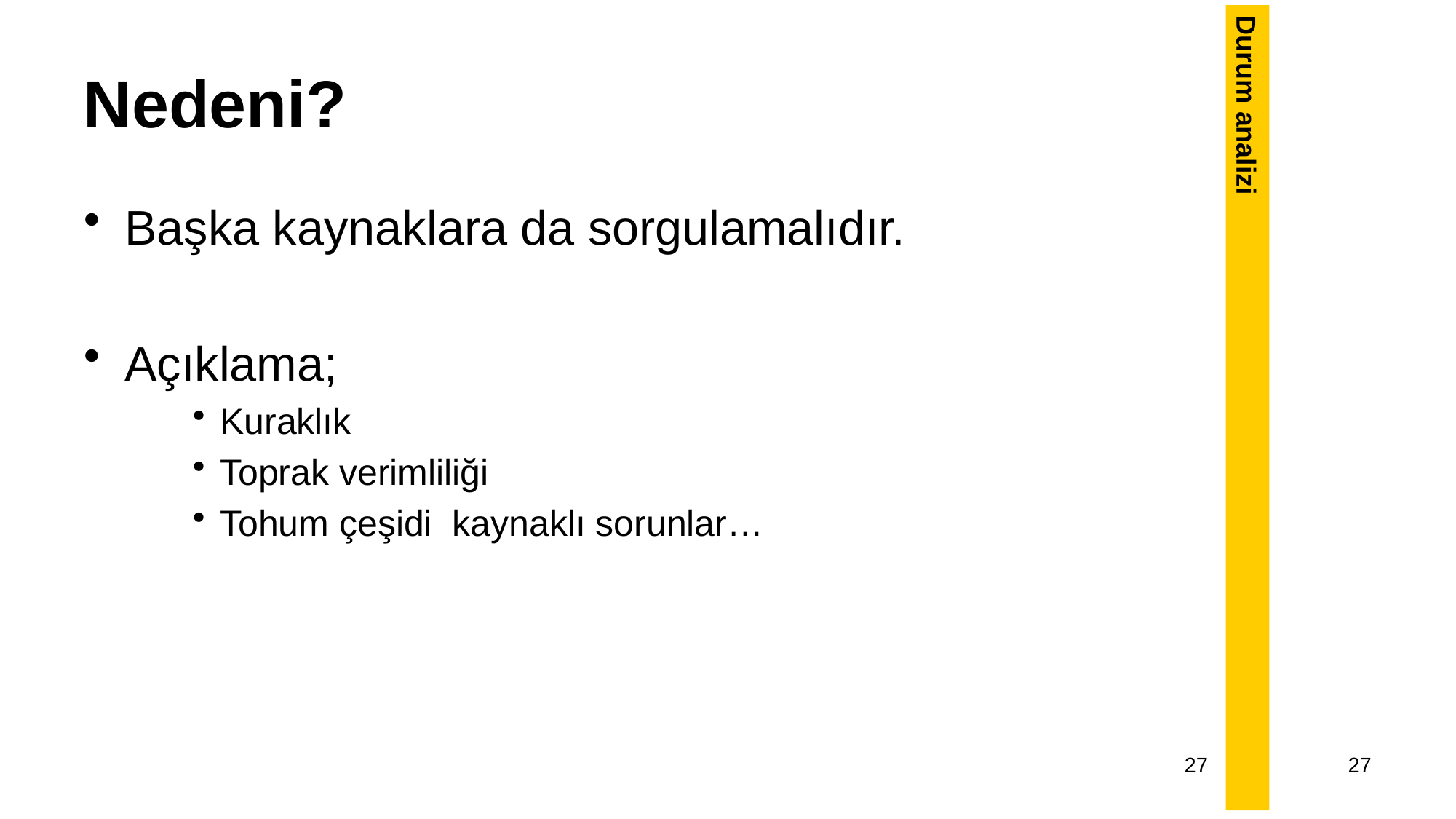

Nedeni?
Başka kaynaklara da sorgulamalıdır.

Açıklama;
Kuraklık
Toprak verimliliği
Tohum çeşidi  kaynaklı sorunlar…
Durum analizi
27
27